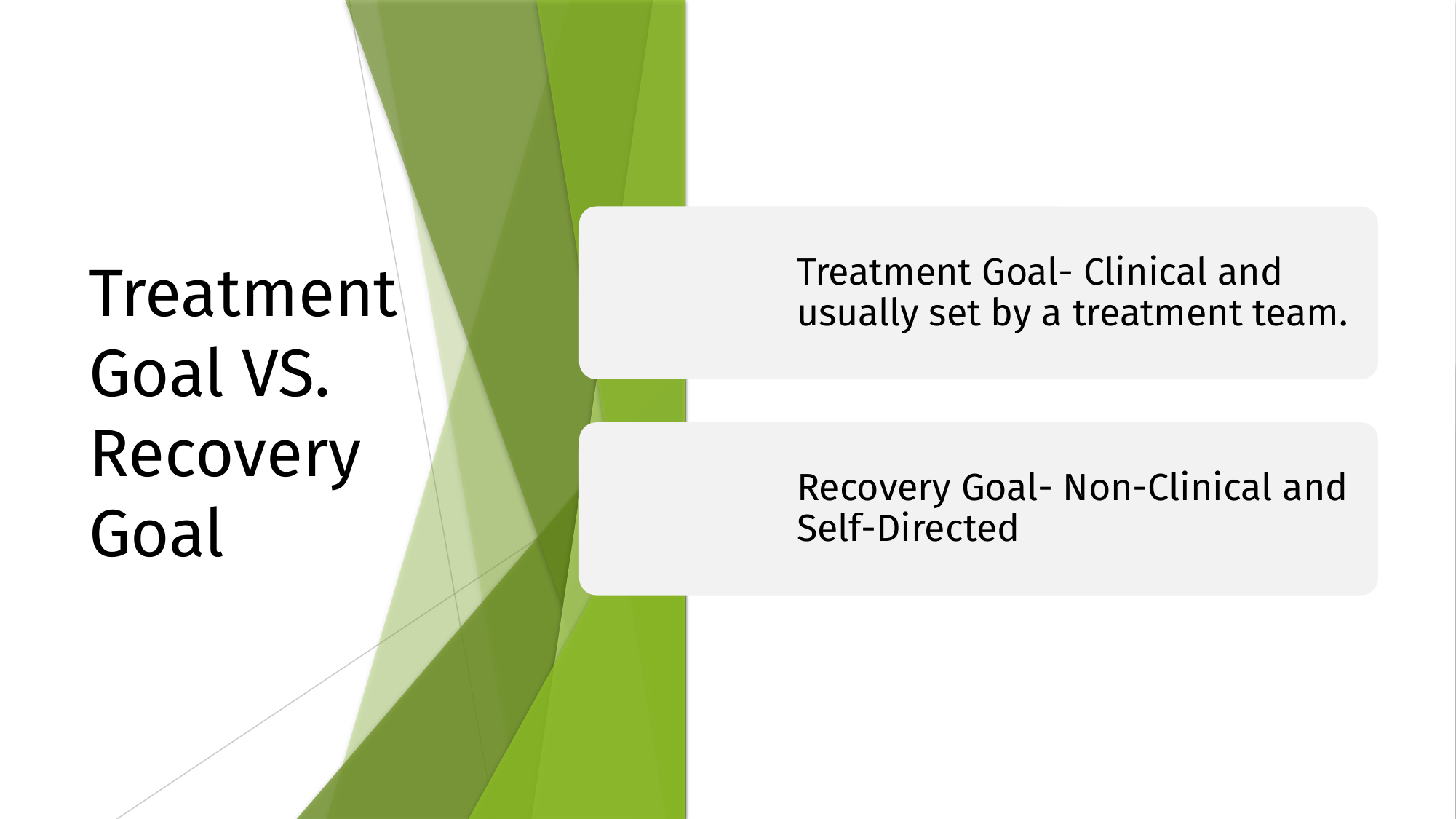

Treatment Goal- Clinical and usually set by a treatment team.
Recovery Goal- Non-Clinical and Self-Directed
# Treatment Goal VS. Recovery Goal